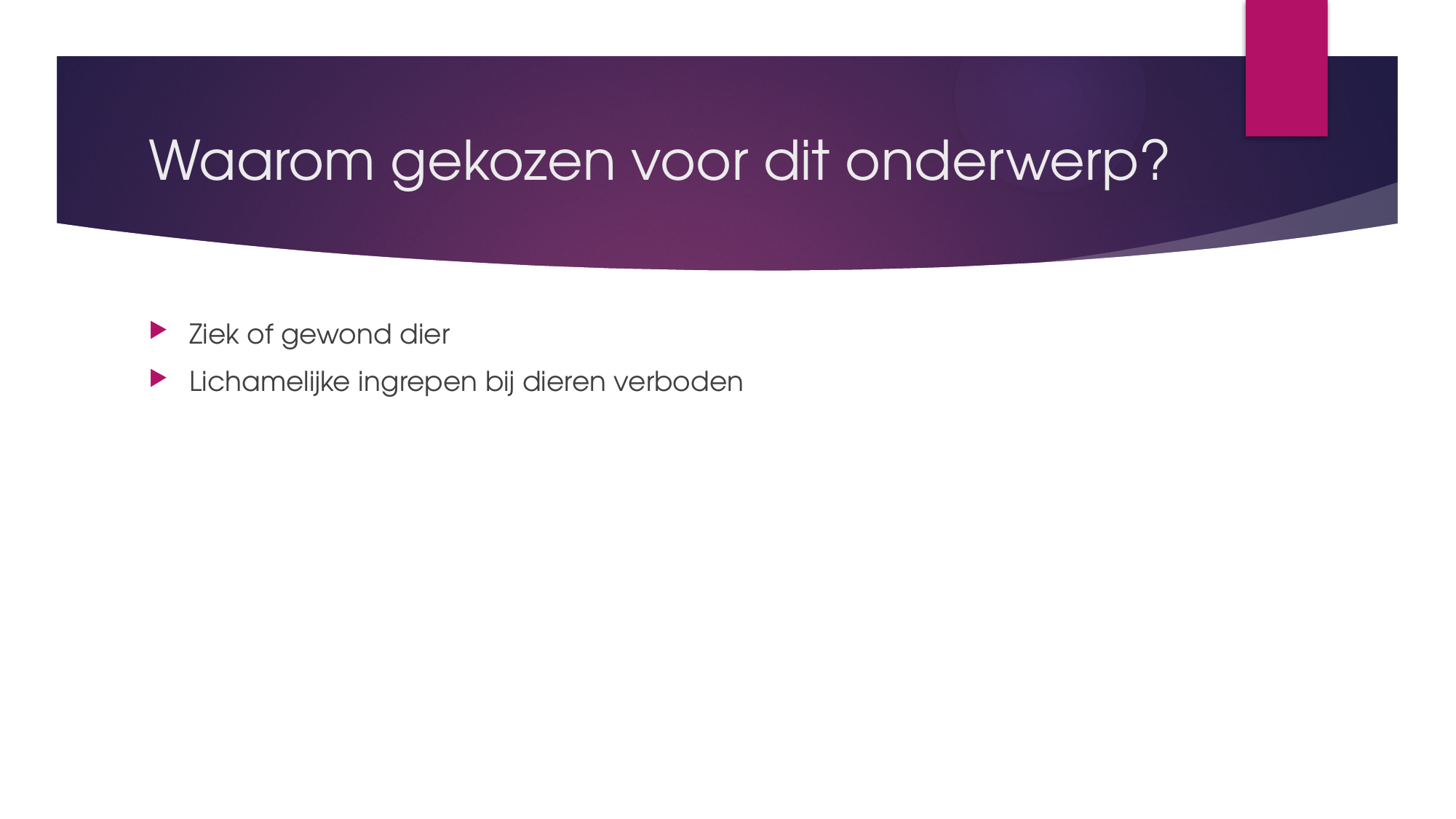

# Waarom gekozen voor dit onderwerp?
Ziek of gewond dier
Lichamelijke ingrepen bij dieren verboden